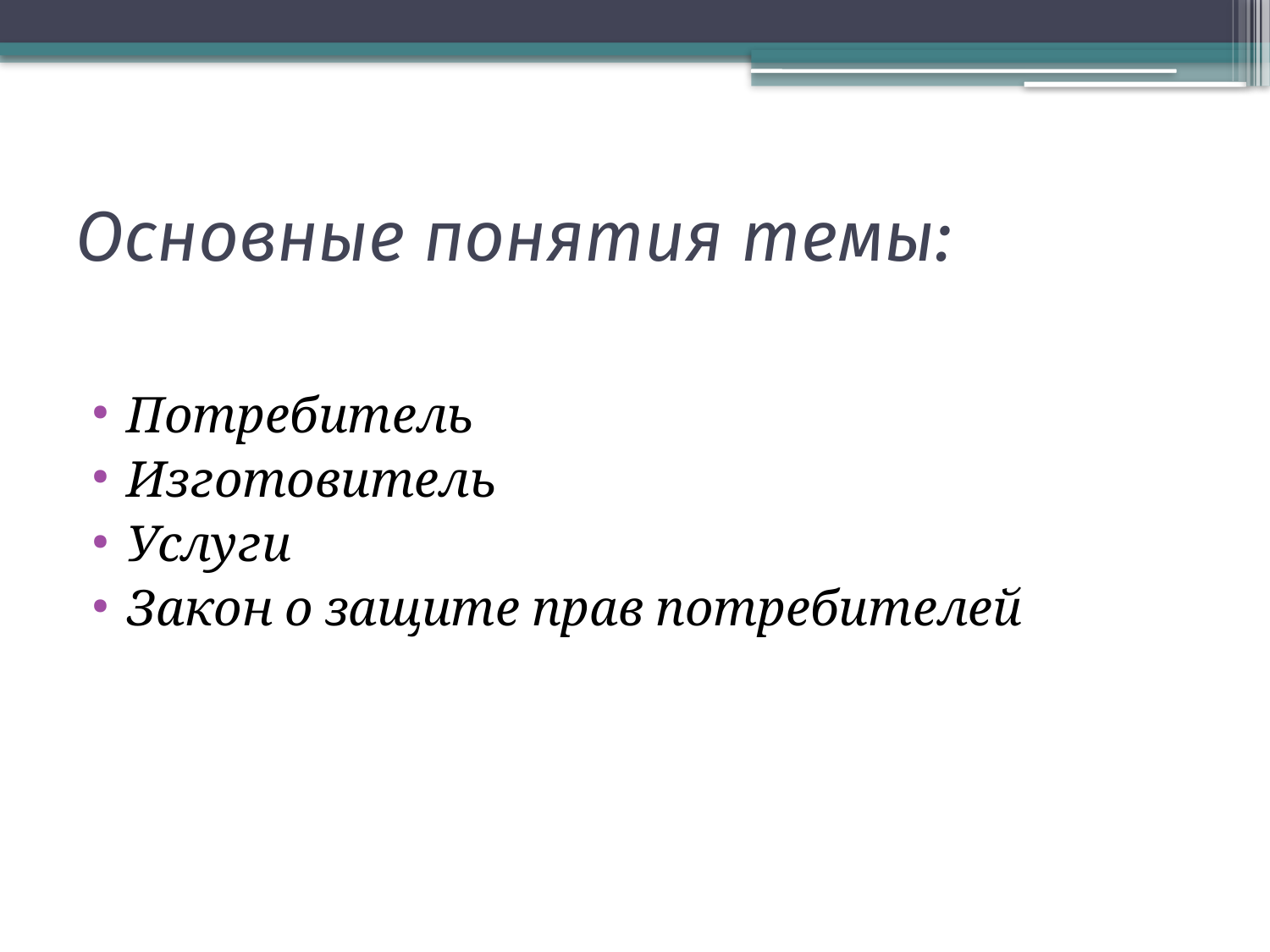

# Основные понятия темы:

Потребитель
Изготовитель
Услуги
Закон о защите прав потребителей